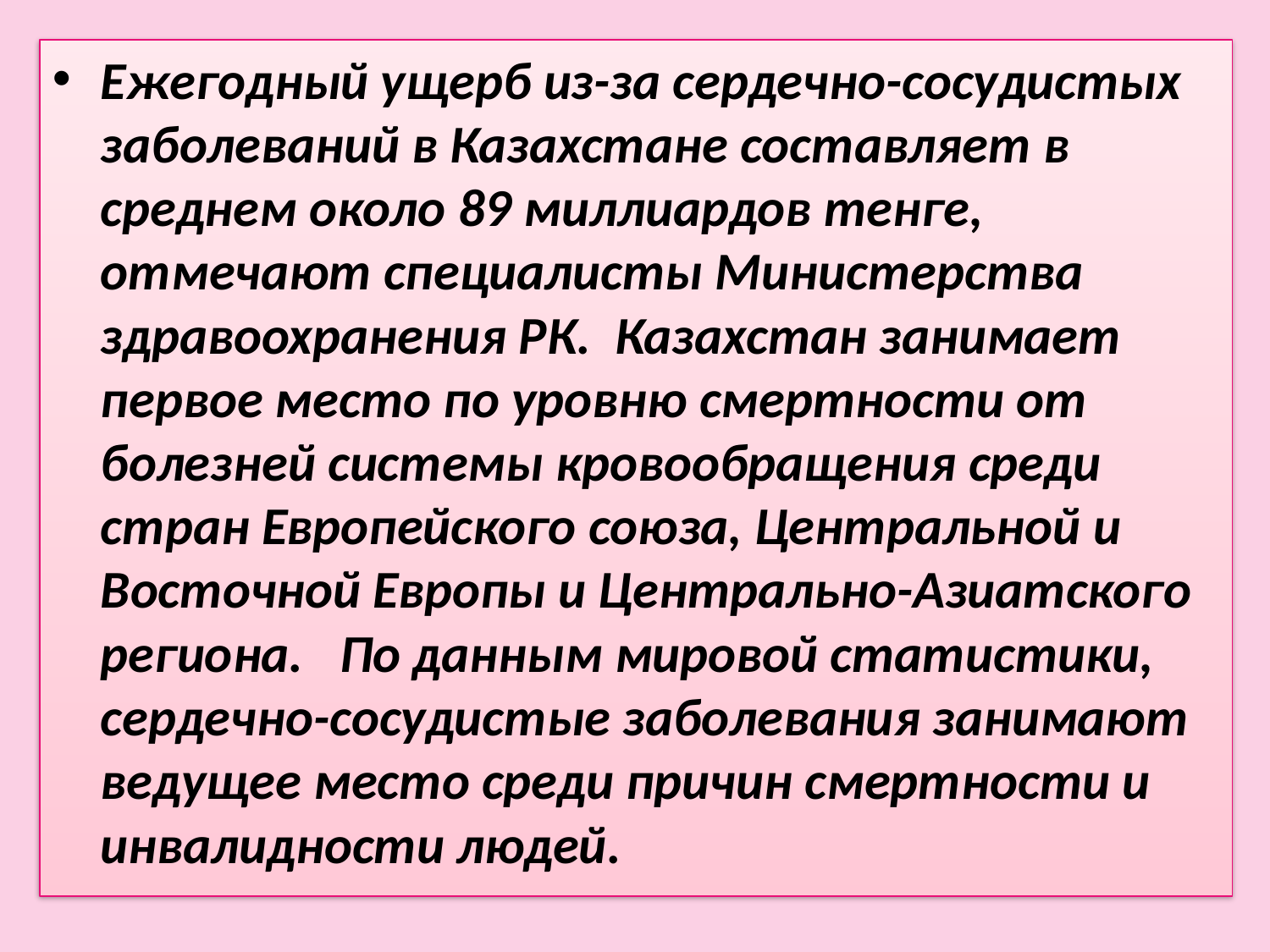

#
Ежегодный ущерб из-за сердечно-сосудистых заболеваний в Казахстане составляет в среднем около 89 миллиардов тенге, отмечают специалисты Министерства здравоохранения РК.  Казахстан занимает первое место по уровню смертности от болезней системы кровообращения среди стран Европейского союза, Центральной и Восточной Европы и Центрально-Азиатского региона.   По данным мировой статистики, сердечно-сосудистые заболевания занимают ведущее место среди причин смертности и инвалидности людей.